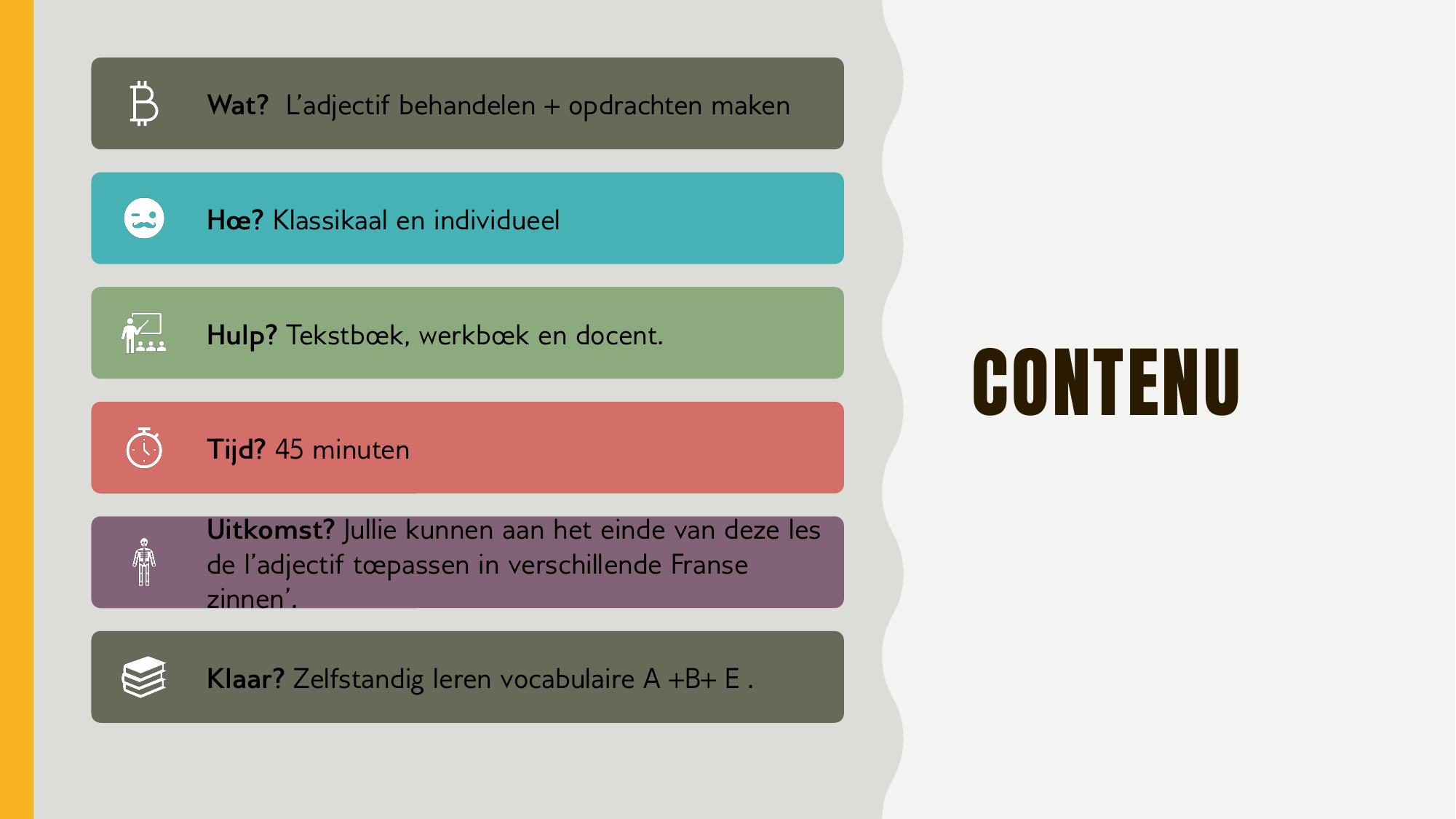

Wat?  L’adjectif behandelen + opdrachten maken
Hoe? Klassikaal en individueel
Hulp? Tekstboek, werkboek en docent.
Tijd? 45 minuten
Uitkomst? Jullie kunnen aan het einde van deze les de l’adjectif toepassen in verschillende Franse zinnen’.
Klaar? Zelfstandig leren vocabulaire A +B+ E .
# Contenu